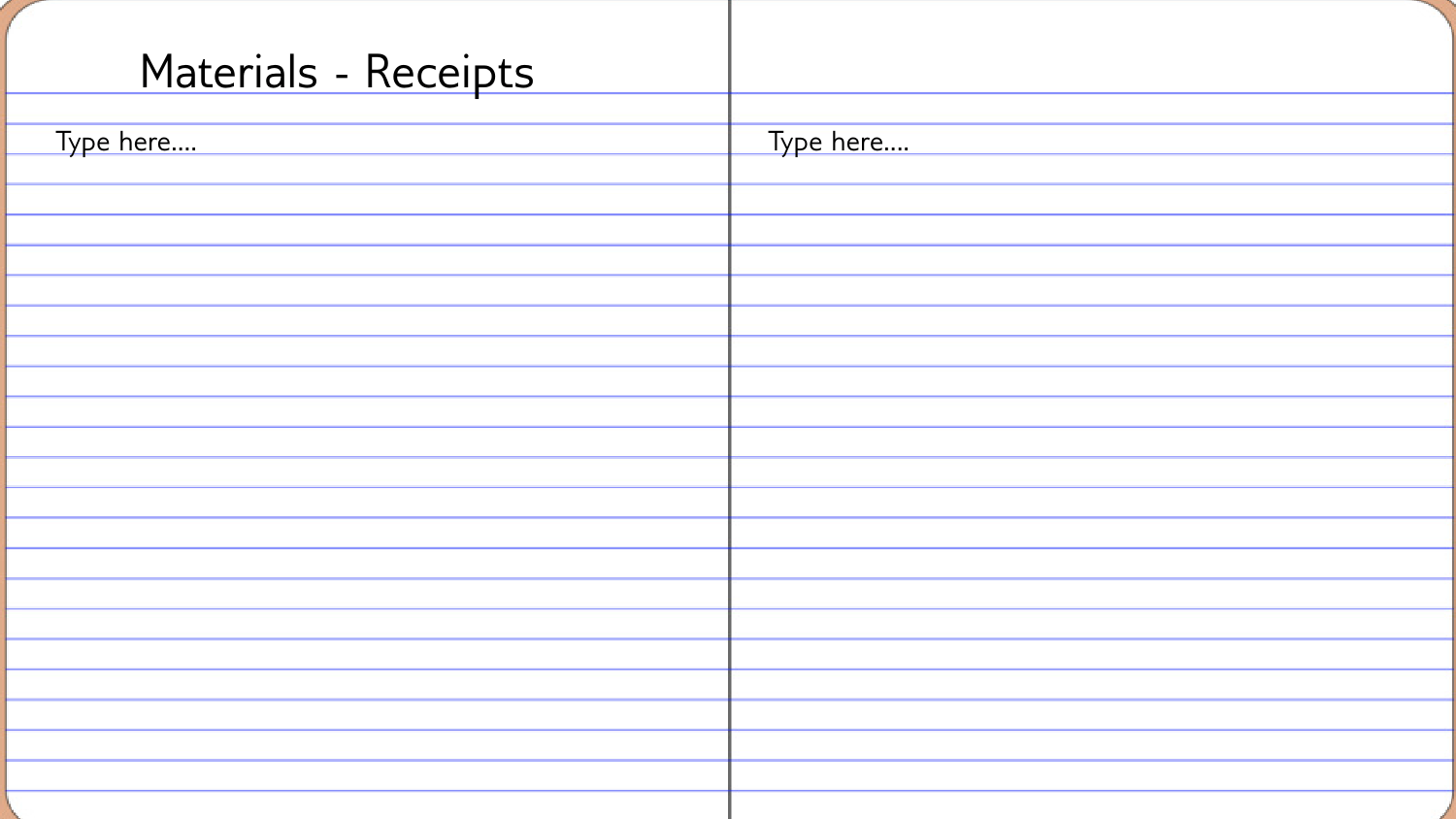

Materials - Receipts
Type here....
Type here....